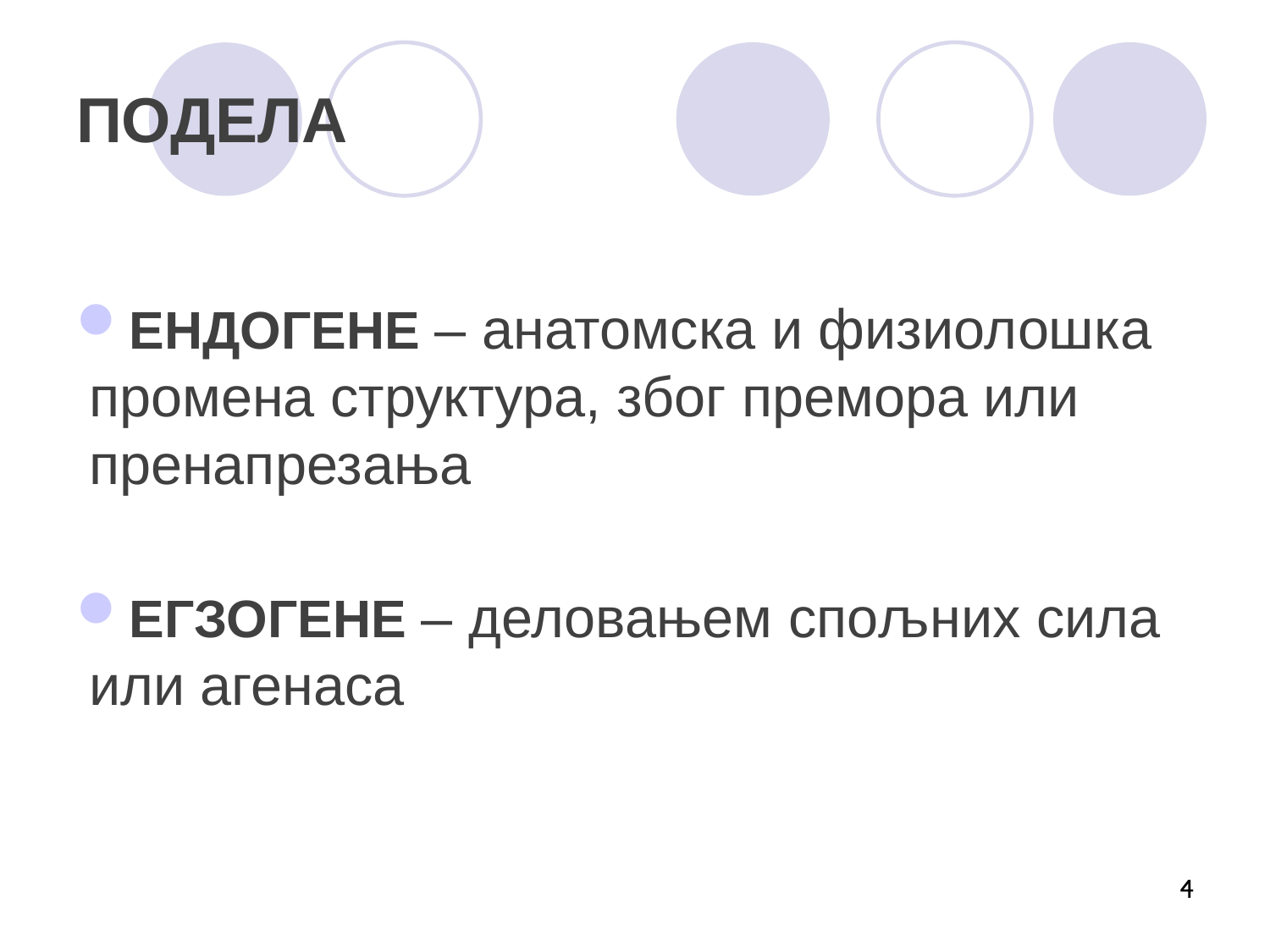

# ПОДЕЛА

ЕНДОГЕНЕ – анатомска и физиолошка промена структура, због премора или пренапрезања

ЕГЗОГЕНЕ – деловањем спољних сила или агенаса
4